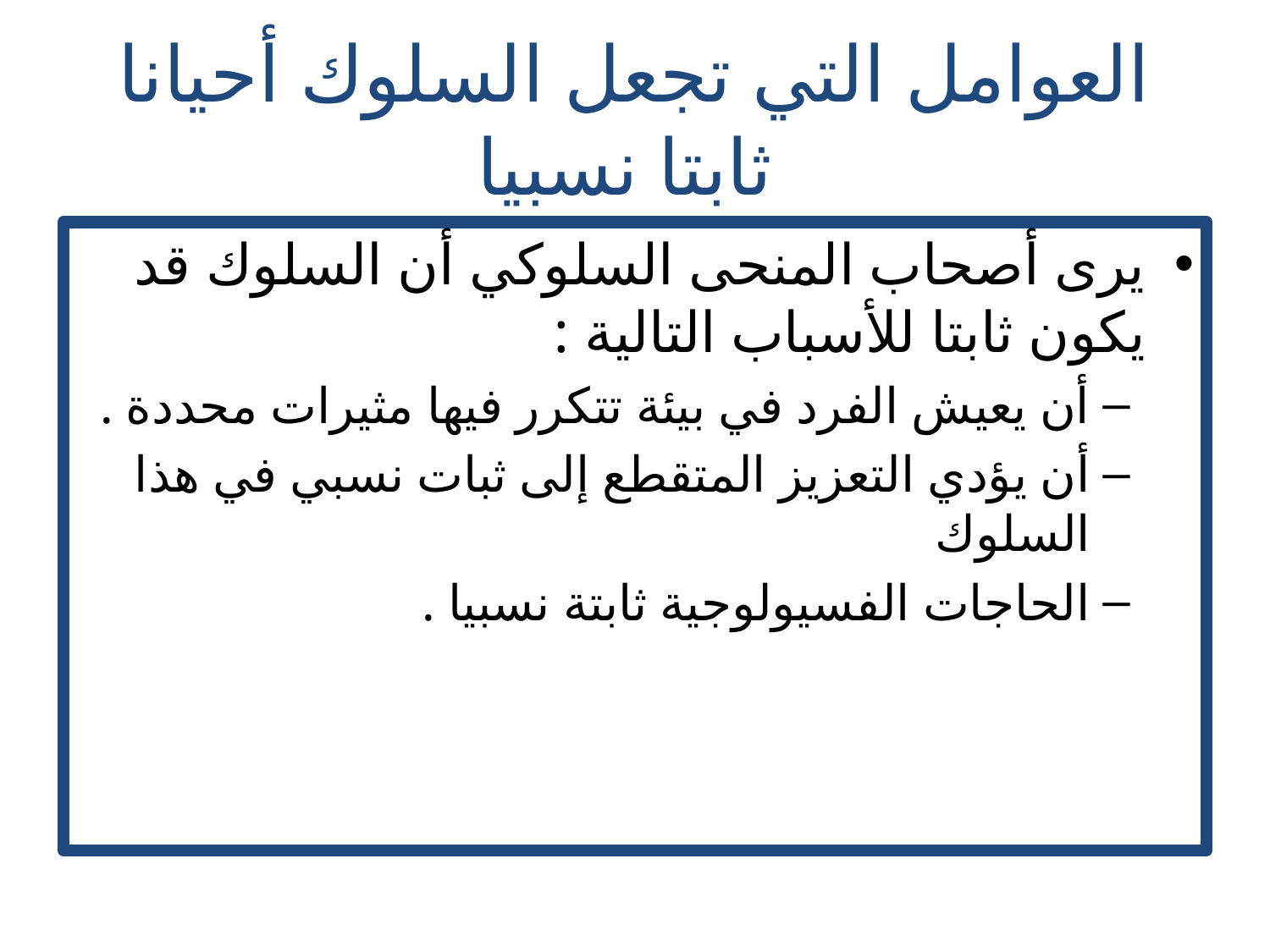

# العوامل التي تجعل السلوك أحيانا ثابتا نسبيا
يرى أصحاب المنحى السلوكي أن السلوك قد يكون ثابتا للأسباب التالية :
أن يعيش الفرد في بيئة تتكرر فيها مثيرات محددة .
أن يؤدي التعزيز المتقطع إلى ثبات نسبي في هذا السلوك
الحاجات الفسيولوجية ثابتة نسبيا .